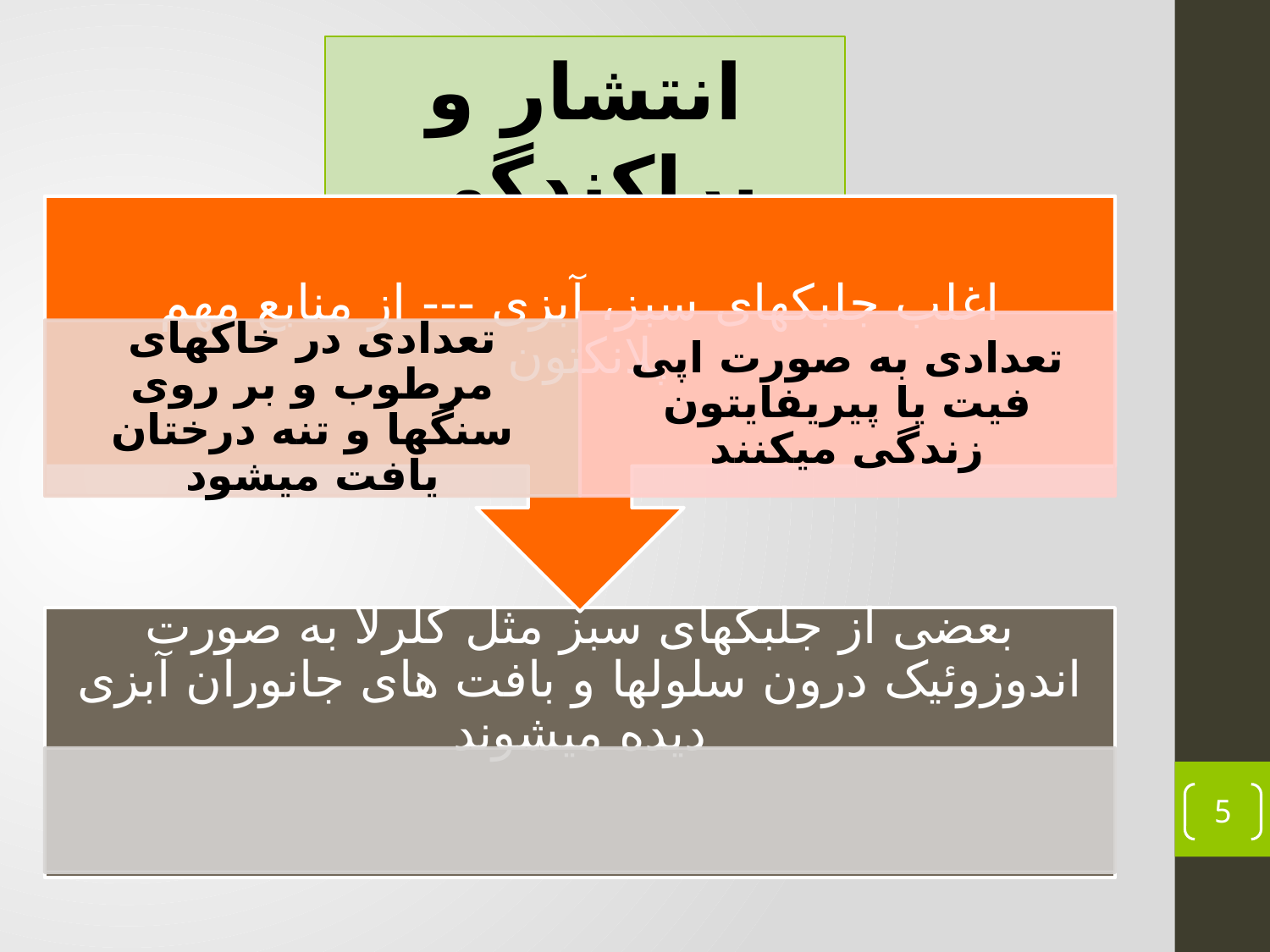

انتشار و پراکندگی
بعضی از جلبکهای سبز مثل کلرلا به صورت اندوزوئیک درون سلولها و بافت های جانوران آبزی دیده میشوند

اغلب جلبکهای سبز، آبزی --- از منابع مهم پلانکتون
تعدادی در خاکهای مرطوب و بر روی سنگها و تنه درختان یافت میشود
تعدادی به صورت اپی فیت یا پیریفایتون زندگی میکنند
5